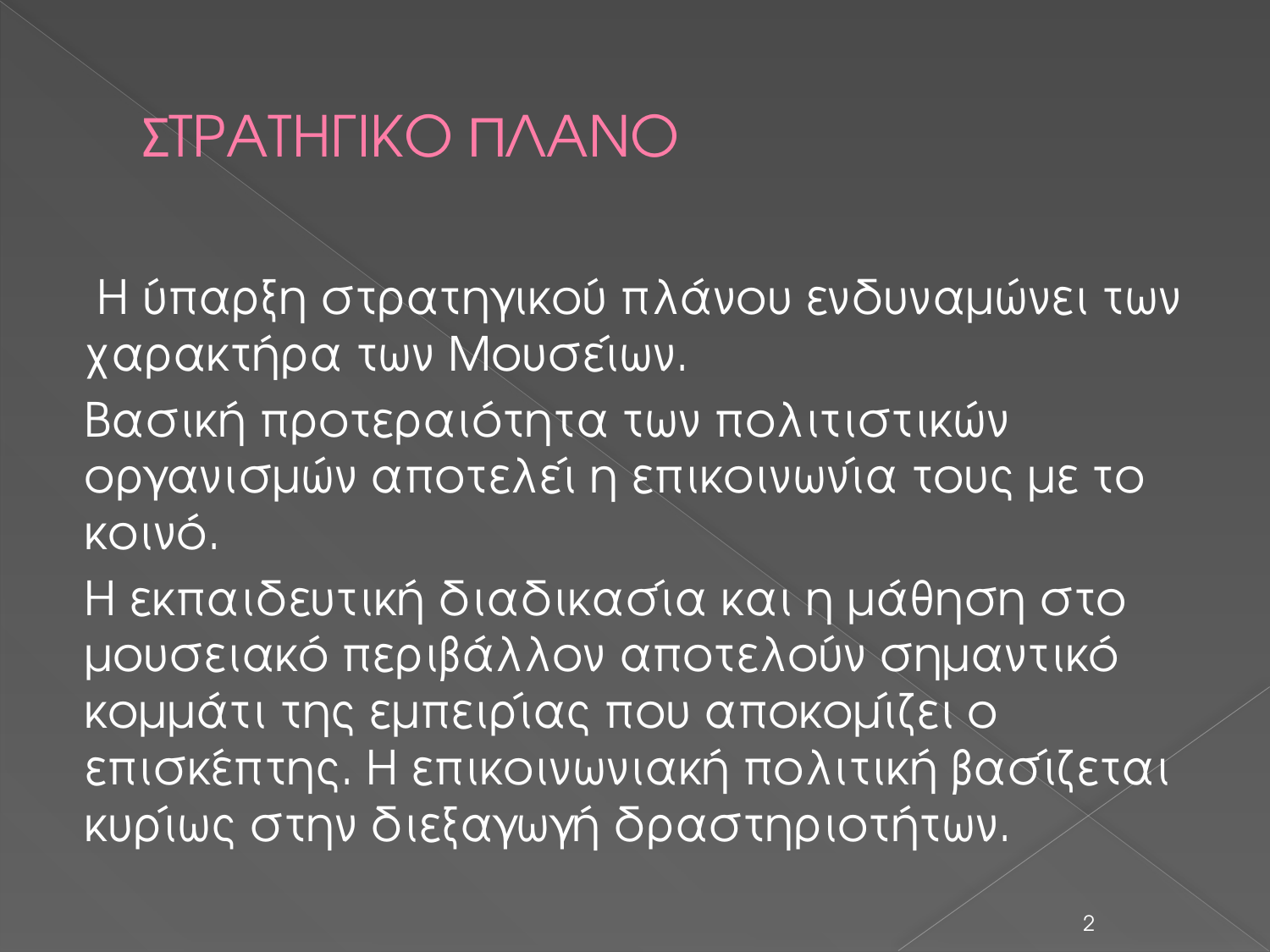

# ΣΤΡΑΤΗΓΙΚΟ ΠΛΑΝΟ
 Η ύπαρξη στρατηγικού πλάνου ενδυναμώνει των χαρακτήρα των Μουσείων.
Βασική προτεραιότητα των πολιτιστικών οργανισμών αποτελεί η επικοινωνία τους με το κοινό.
Η εκπαιδευτική διαδικασία και η μάθηση στο μουσειακό περιβάλλον αποτελούν σημαντικό κομμάτι της εμπειρίας που αποκομίζει ο επισκέπτης. Η επικοινωνιακή πολιτική βασίζεται κυρίως στην διεξαγωγή δραστηριοτήτων.
2